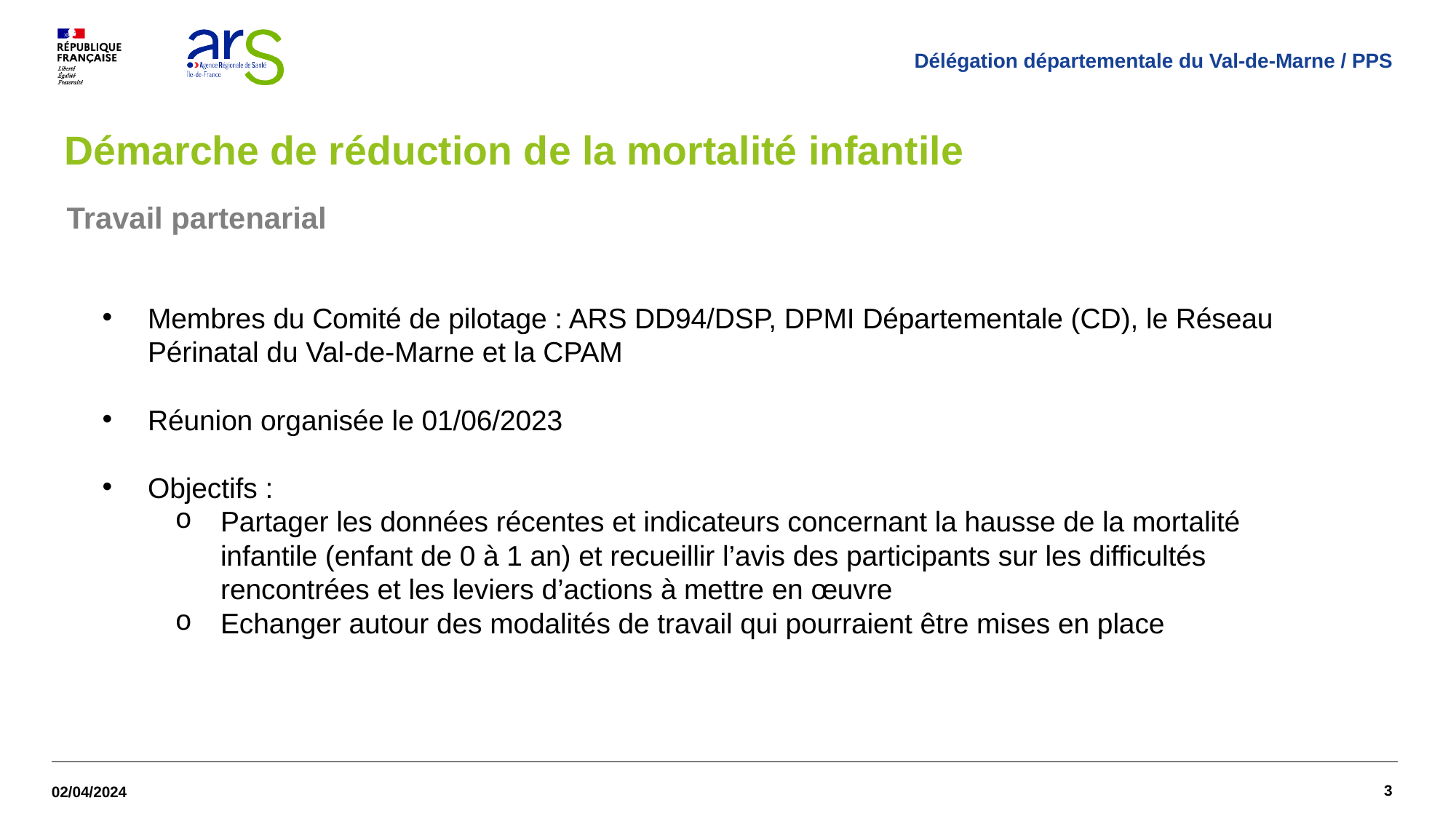

Délégation départementale du Val-de-Marne / PPS
# Démarche de réduction de la mortalité infantile
Travail partenarial
Membres du Comité de pilotage : ARS DD94/DSP, DPMI Départementale (CD), le Réseau Périnatal du Val-de-Marne et la CPAM

Réunion organisée le 01/06/2023

Objectifs :
Partager les données récentes et indicateurs concernant la hausse de la mortalité infantile (enfant de 0 à 1 an) et recueillir l’avis des participants sur les difficultés rencontrées et les leviers d’actions à mettre en œuvre
Echanger autour des modalités de travail qui pourraient être mises en place
3
02/04/2024